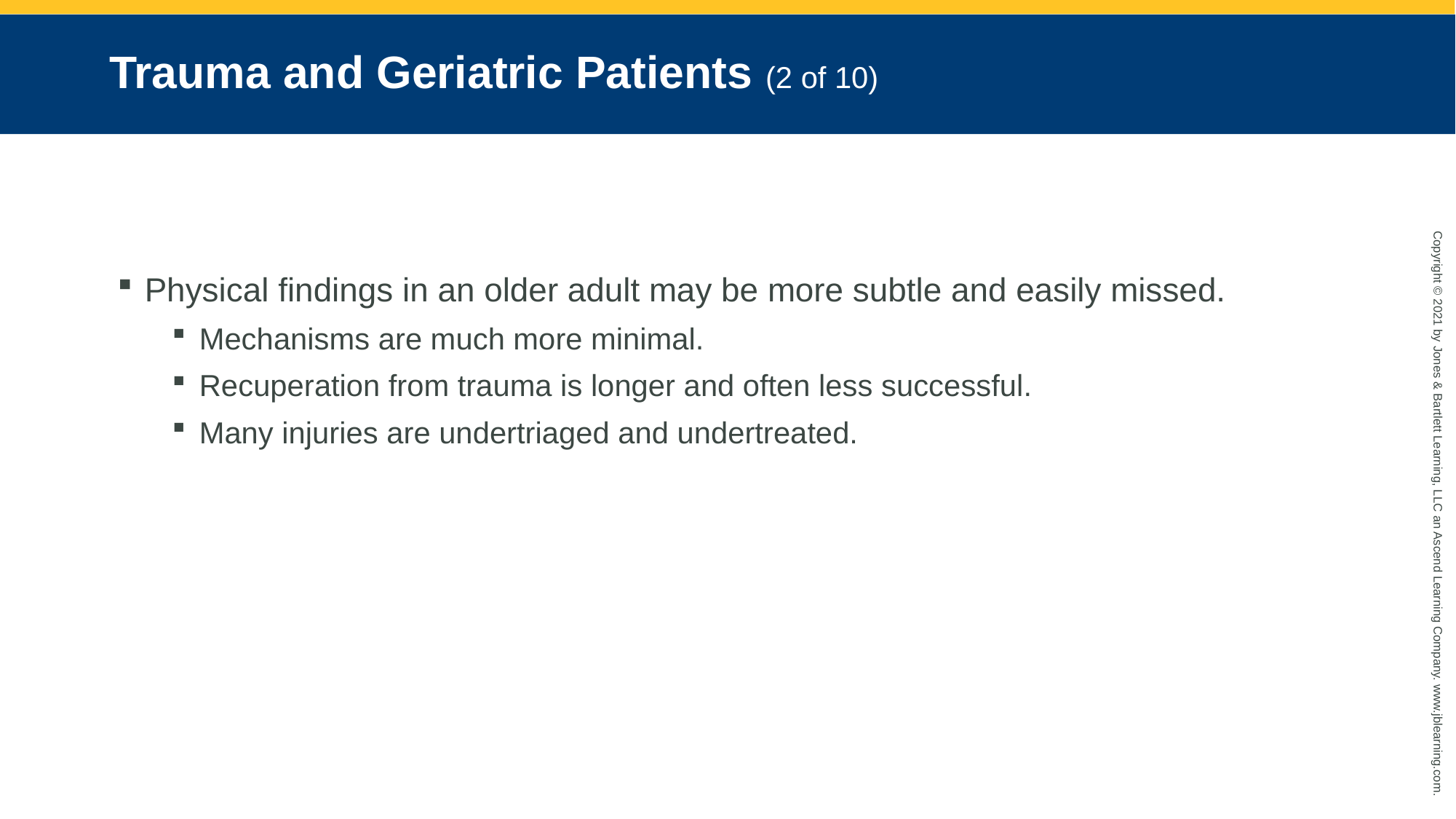

# Trauma and Geriatric Patients (2 of 10)
Physical findings in an older adult may be more subtle and easily missed.
Mechanisms are much more minimal.
Recuperation from trauma is longer and often less successful.
Many injuries are undertriaged and undertreated.